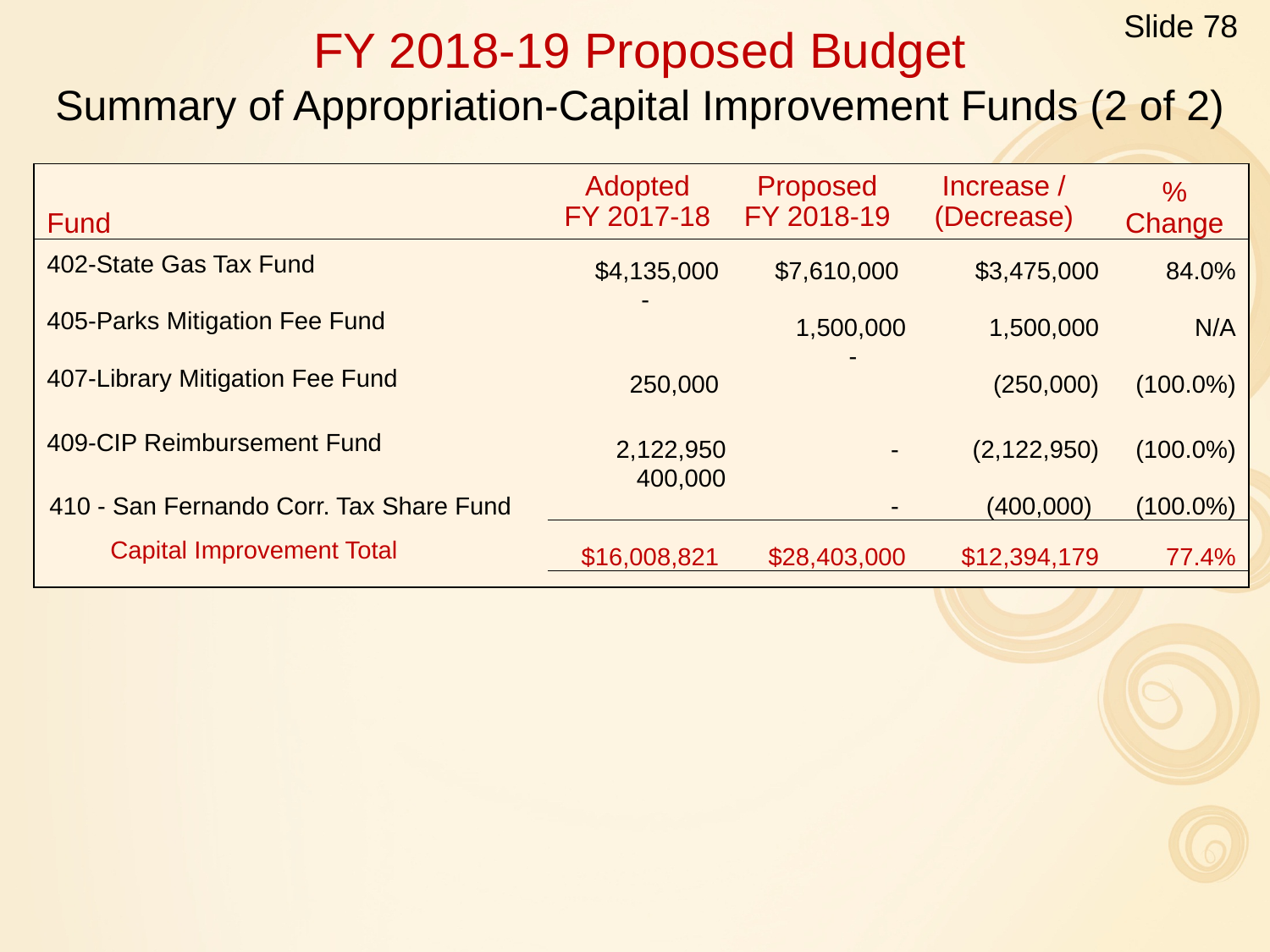

Slide 78
# FY 2018-19 Proposed Budget Summary of Appropriation-Capital Improvement Funds (2 of 2)
| Fund | Adopted FY 2017-18 | Proposed FY 2018-19 | Increase / (Decrease) | % Change |
| --- | --- | --- | --- | --- |
| 402-State Gas Tax Fund | $4,135,000 | $7,610,000 | $3,475,000 | 84.0% |
| 405-Parks Mitigation Fee Fund | - | 1,500,000 | 1,500,000 | N/A |
| 407-Library Mitigation Fee Fund | 250,000 | - | (250,000) | (100.0%) |
| 409-CIP Reimbursement Fund | 2,122,950 | - | (2,122,950) | (100.0%) |
| 410 - San Fernando Corr. Tax Share Fund | 400,000 | - | (400,000) | (100.0%) |
| Capital Improvement Total | $16,008,821 | $28,403,000 | $12,394,179 | 77.4% |
|  |  |  |  |  |